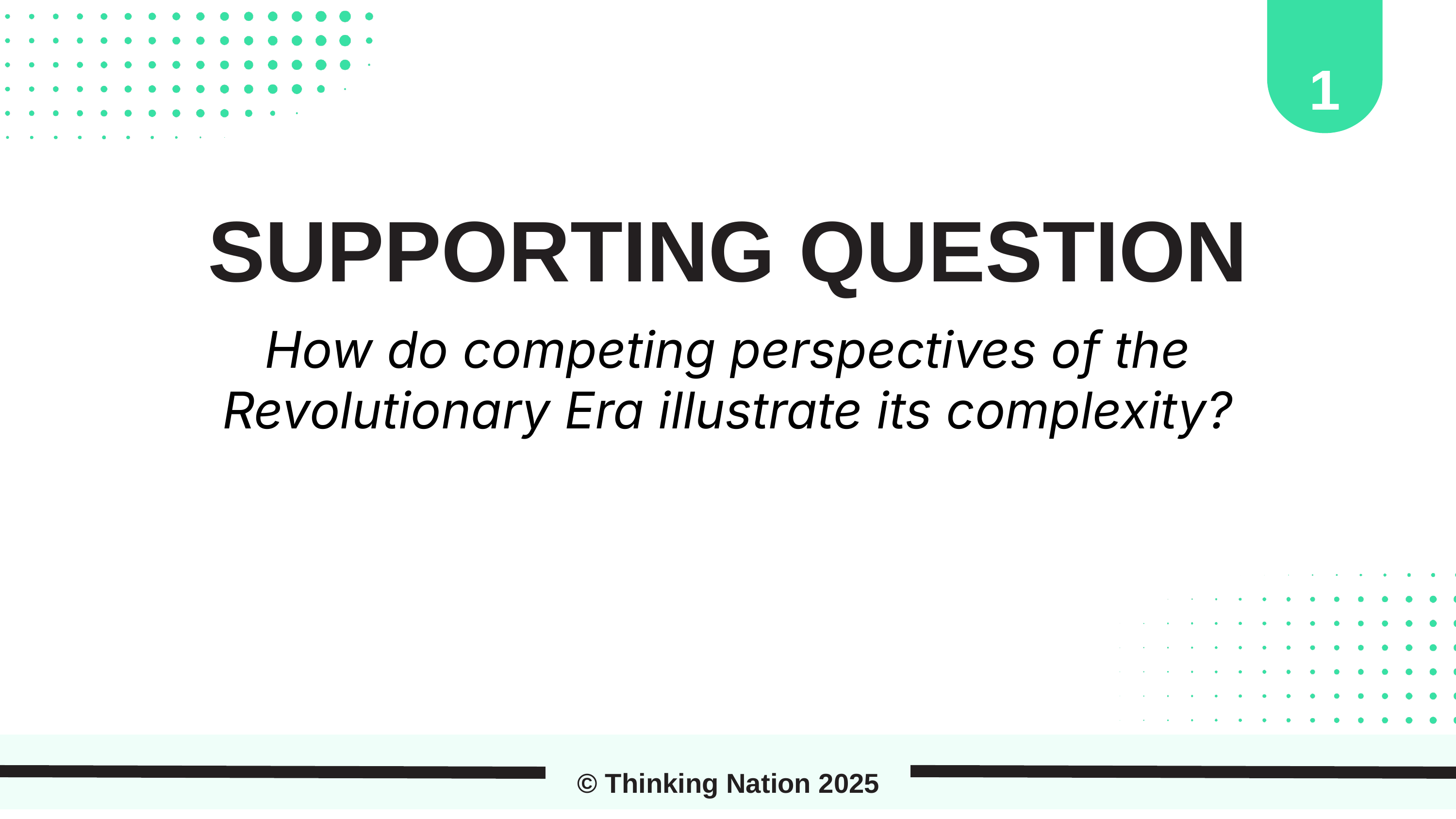

1
SUPPORTING QUESTION
How do competing perspectives of the Revolutionary Era illustrate its complexity?

© Thinking Nation 2025